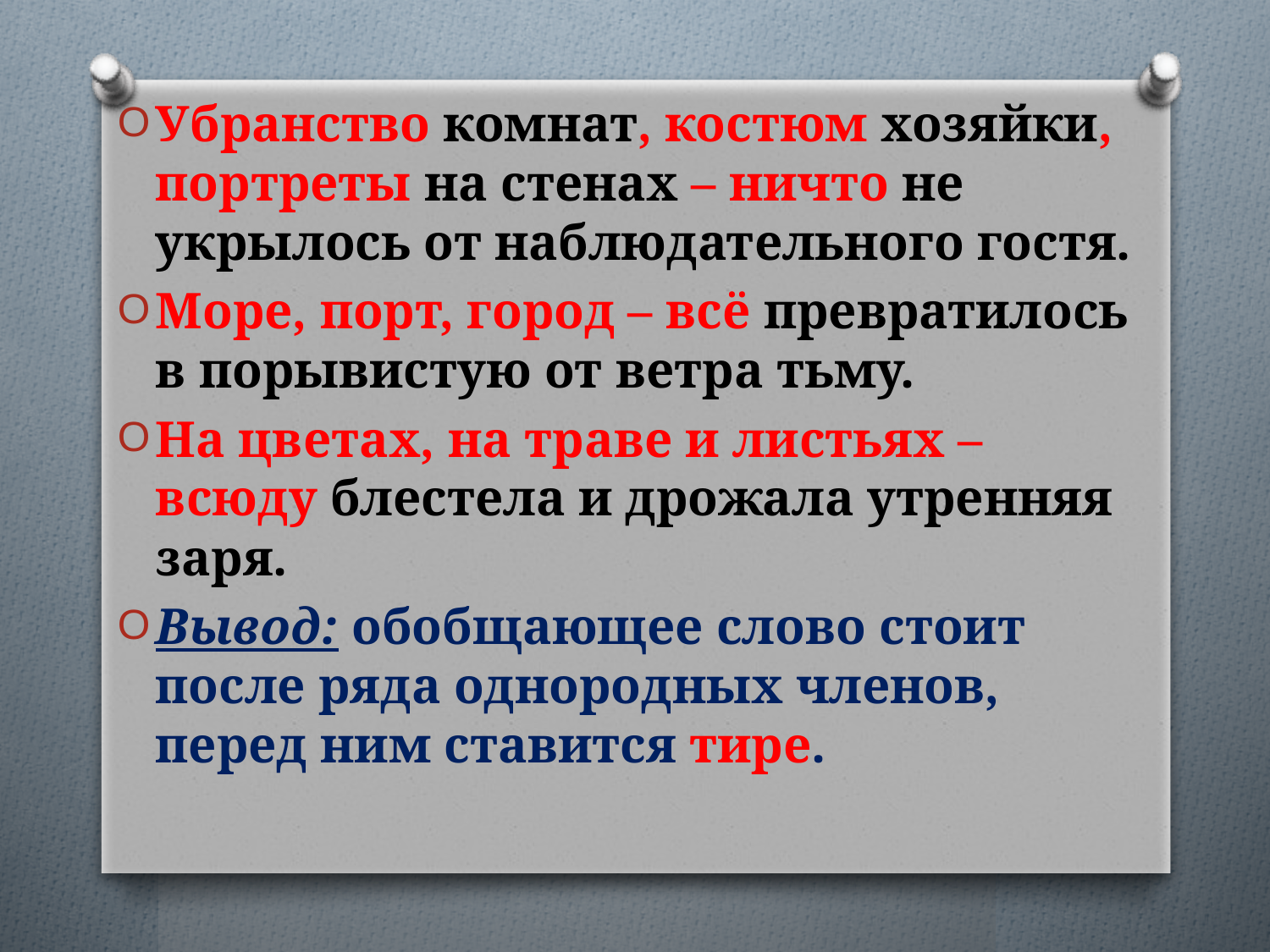

Убранство комнат, костюм хозяйки, портреты на стенах – ничто не укрылось от наблюдательного гостя.
Море, порт, город – всё превратилось в порывистую от ветра тьму.
На цветах, на траве и листьях – всюду блестела и дрожала утренняя заря.
Вывод: обобщающее слово стоит после ряда однородных членов, перед ним ставится тире.